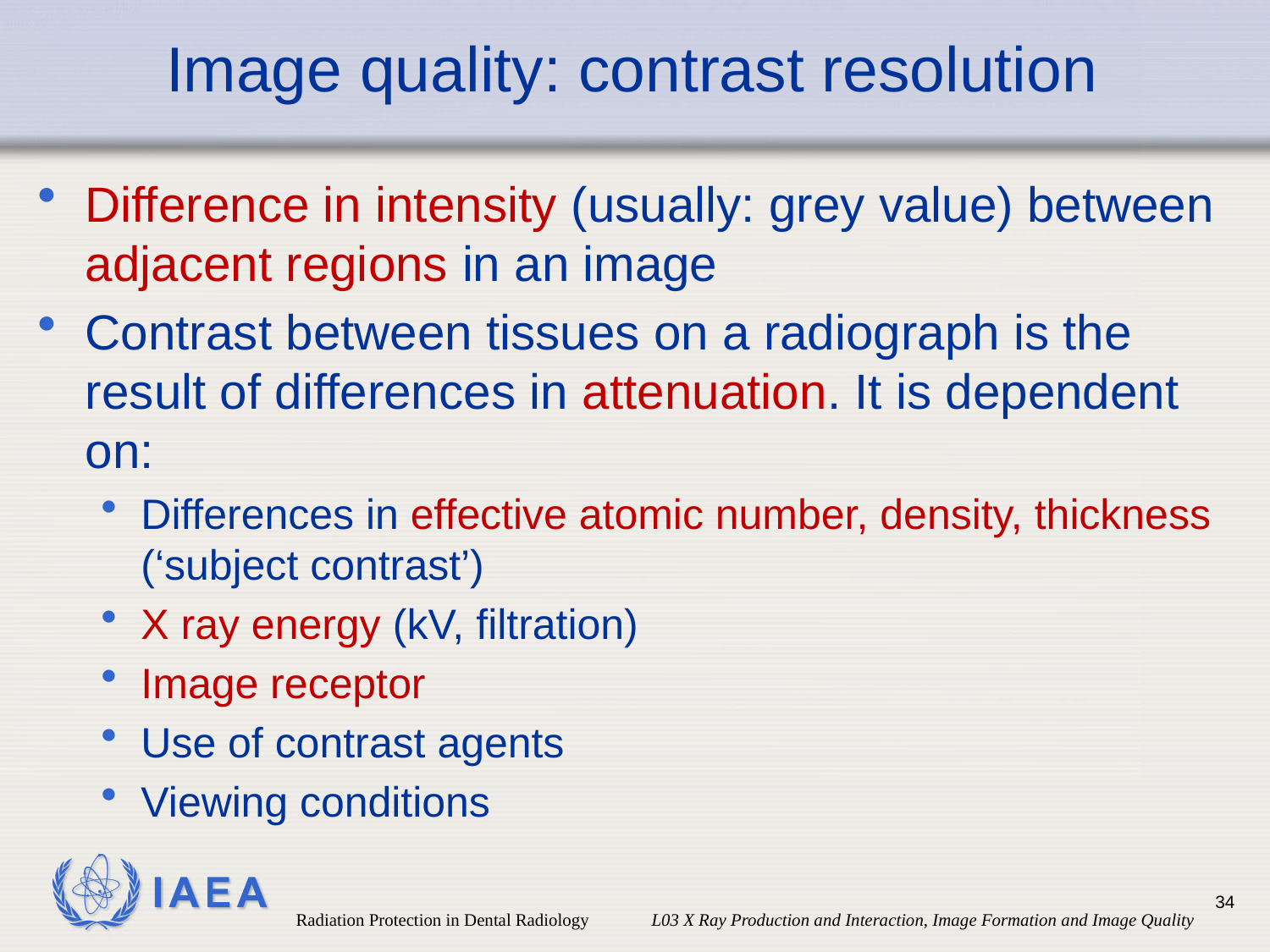

# Image quality: contrast resolution
Difference in intensity (usually: grey value) between adjacent regions in an image
Contrast between tissues on a radiograph is the result of differences in attenuation. It is dependent on:
Differences in effective atomic number, density, thickness (‘subject contrast’)
X ray energy (kV, filtration)
Image receptor
Use of contrast agents
Viewing conditions

34
Radiation Protection in Dental Radiology              L03 X Ray Production and Interaction, Image Formation and Image Quality